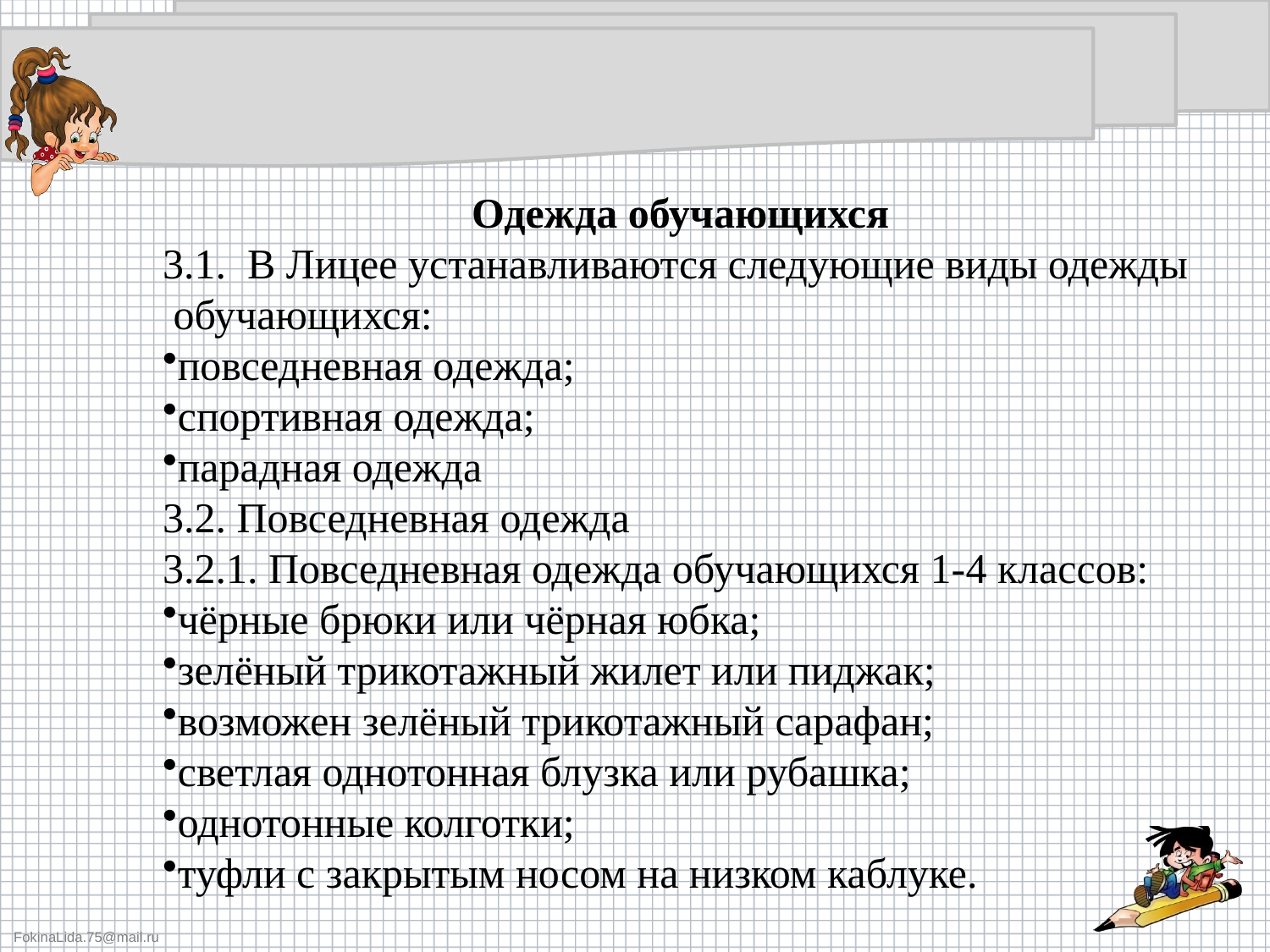

Одежда обучающихся
3.1.  В Лицее устанавливаются следующие виды одежды
 обучающихся:
повседневная одежда;
спортивная одежда;
парадная одежда
3.2. Повседневная одежда
3.2.1. Повседневная одежда обучающихся 1-4 классов:
чёрные брюки или чёрная юбка;
зелёный трикотажный жилет или пиджак;
возможен зелёный трикотажный сарафан;
светлая однотонная блузка или рубашка;
однотонные колготки;
туфли с закрытым носом на низком каблуке.